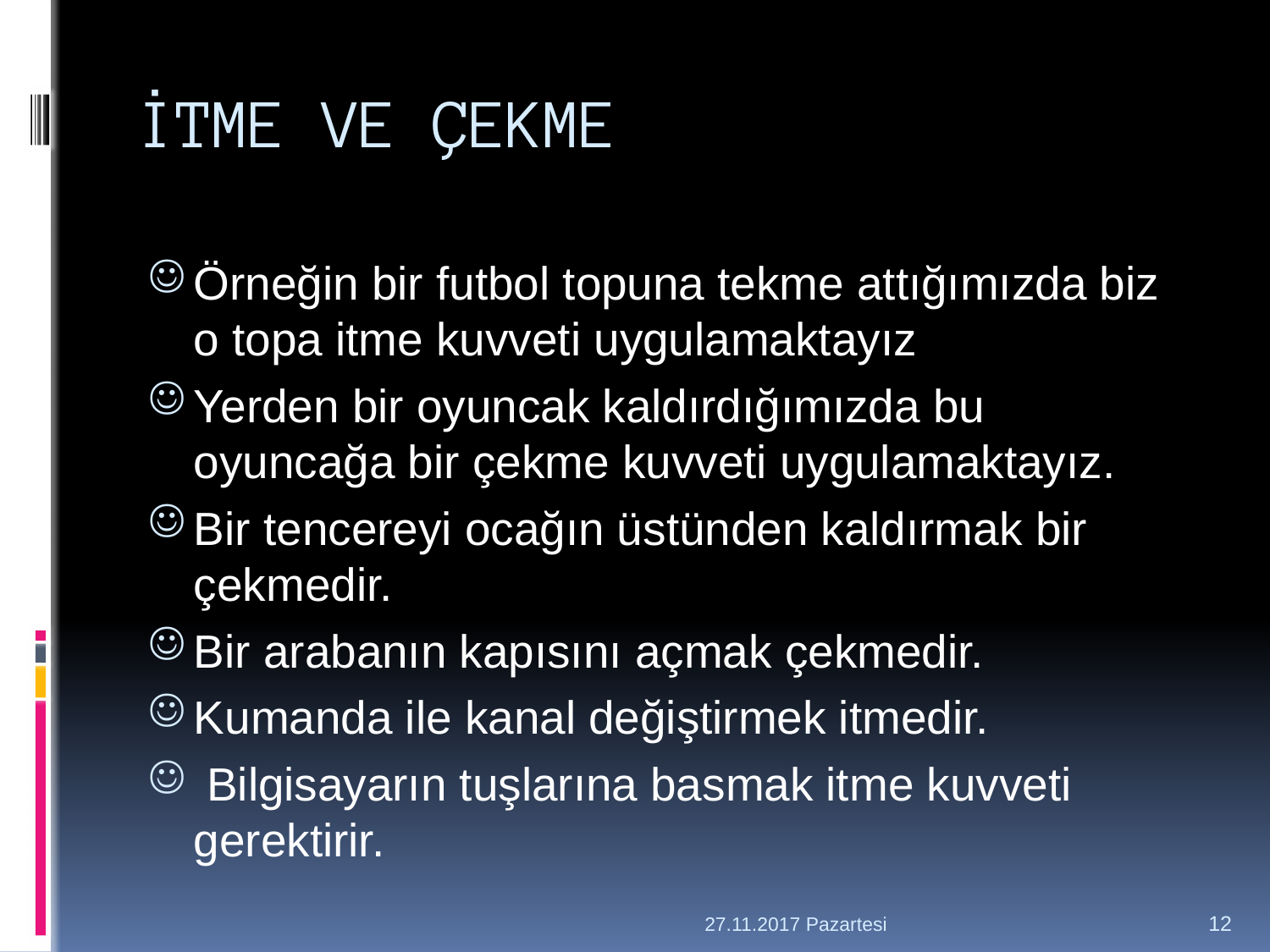

# İTME VE ÇEKME
Örneğin bir futbol topuna tekme attığımızda biz o topa itme kuvveti uygulamaktayız
Yerden bir oyuncak kaldırdığımızda bu oyuncağa bir çekme kuvveti uygulamaktayız.
Bir tencereyi ocağın üstünden kaldırmak bir çekmedir.
Bir arabanın kapısını açmak çekmedir.
Kumanda ile kanal değiştirmek itmedir.
 Bilgisayarın tuşlarına basmak itme kuvveti gerektirir.
27.11.2017 Pazartesi
12